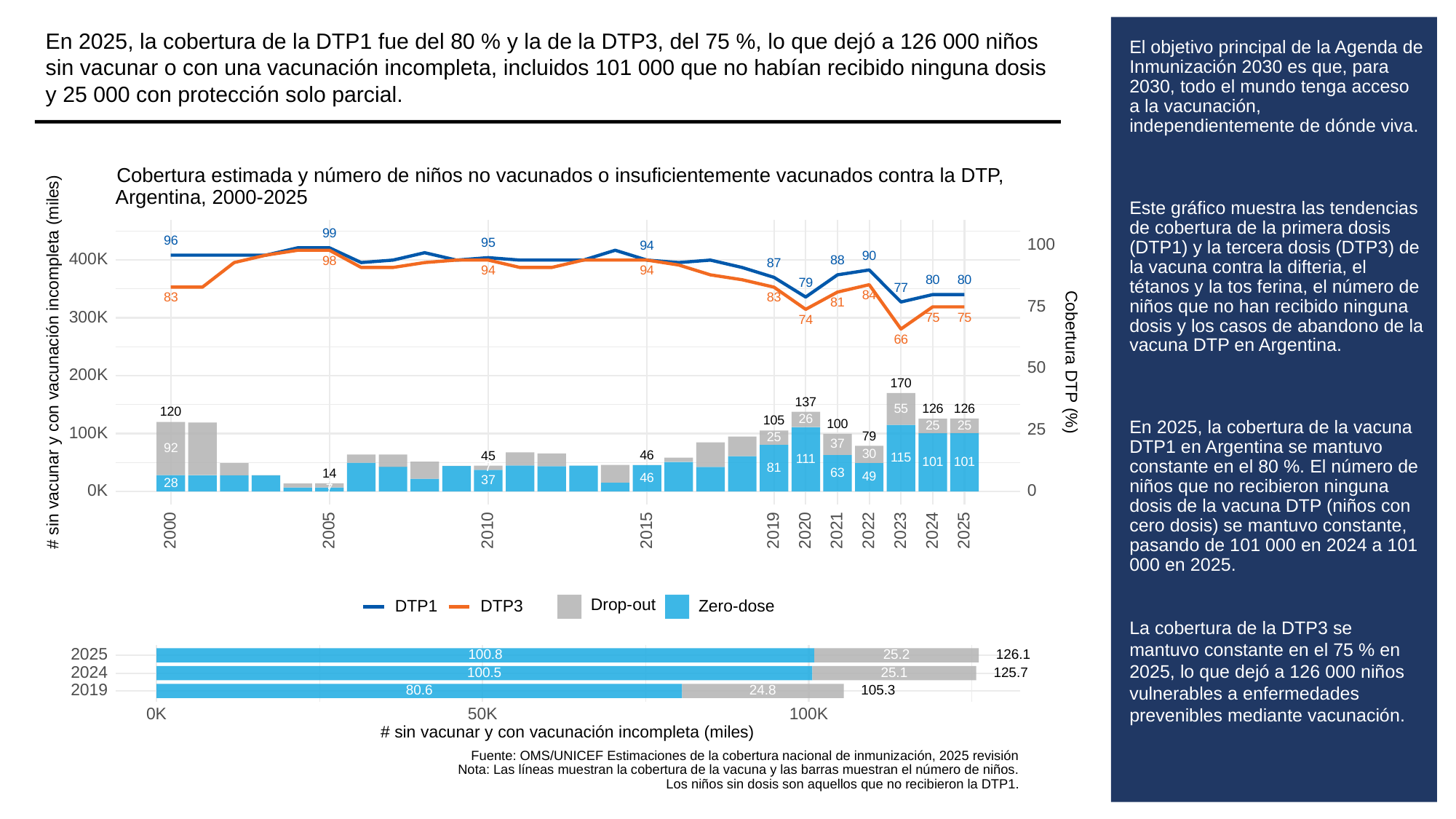

En 2025, la cobertura de la DTP1 fue del 80 % y la de la DTP3, del 75 %, lo que dejó a 126 000 niños sin vacunar o con una vacunación incompleta, incluidos 101 000 que no habían recibido ninguna dosis y 25 000 con protección solo parcial.
# El objetivo principal de la Agenda de Inmunización 2030 es que, para 2030, todo el mundo tenga acceso a la vacunación, independientemente de dónde viva.

Este gráfico muestra las tendencias de cobertura de la primera dosis (DTP1) y la tercera dosis (DTP3) de la vacuna contra la difteria, el tétanos y la tos ferina, el número de niños que no han recibido ninguna dosis y los casos de abandono de la vacuna DTP en Argentina.

En 2025, la cobertura de la vacuna DTP1 en Argentina se mantuvo constante en el 80 %. El número de niños que no recibieron ninguna dosis de la vacuna DTP (niños con cero dosis) se mantuvo constante, pasando de 101 000 en 2024 a 101 000 en 2025.

La cobertura de la DTP3 se mantuvo constante en el 75 % en 2025, lo que dejó a 126 000 niños vulnerables a enfermedades prevenibles mediante vacunación.

Cobertura estimada y número de niños no vacunados o insuficientemente vacunados contra la DTP,
Argentina, 2000-2025

99

96
95
100
94

90
400K
88
98
87

94
94
80
80
79
77

84
83
83
81
75
300K
75
75
74

66

# sin vacunar y con vacunación incompleta (miles)
Cobertura DTP (%)
50
200K

170

137
55
126
126

120

26
105

100
25
25

25

100K

79
25

37

92

30
46
45

115

111

101
101

7
81

63
14

49
46

37
28

7

7
0K
0

2023
2000
2005
2010
2015
2019
2020
2021
2022
2024
2025

Drop-out
DTP3
Zero-dose
DTP1

2025
100.8
25.2
126.1

2024
100.5
25.1
125.7

2019
105.3
80.6
24.8

0K
50K
100K
# sin vacunar y con vacunación incompleta (miles)
Fuente: OMS/UNICEF Estimaciones de la cobertura nacional de inmunización, 2025 revisión
Nota: Las líneas muestran la cobertura de la vacuna y las barras muestran el número de niños.
Los niños sin dosis son aquellos que no recibieron la DTP1.